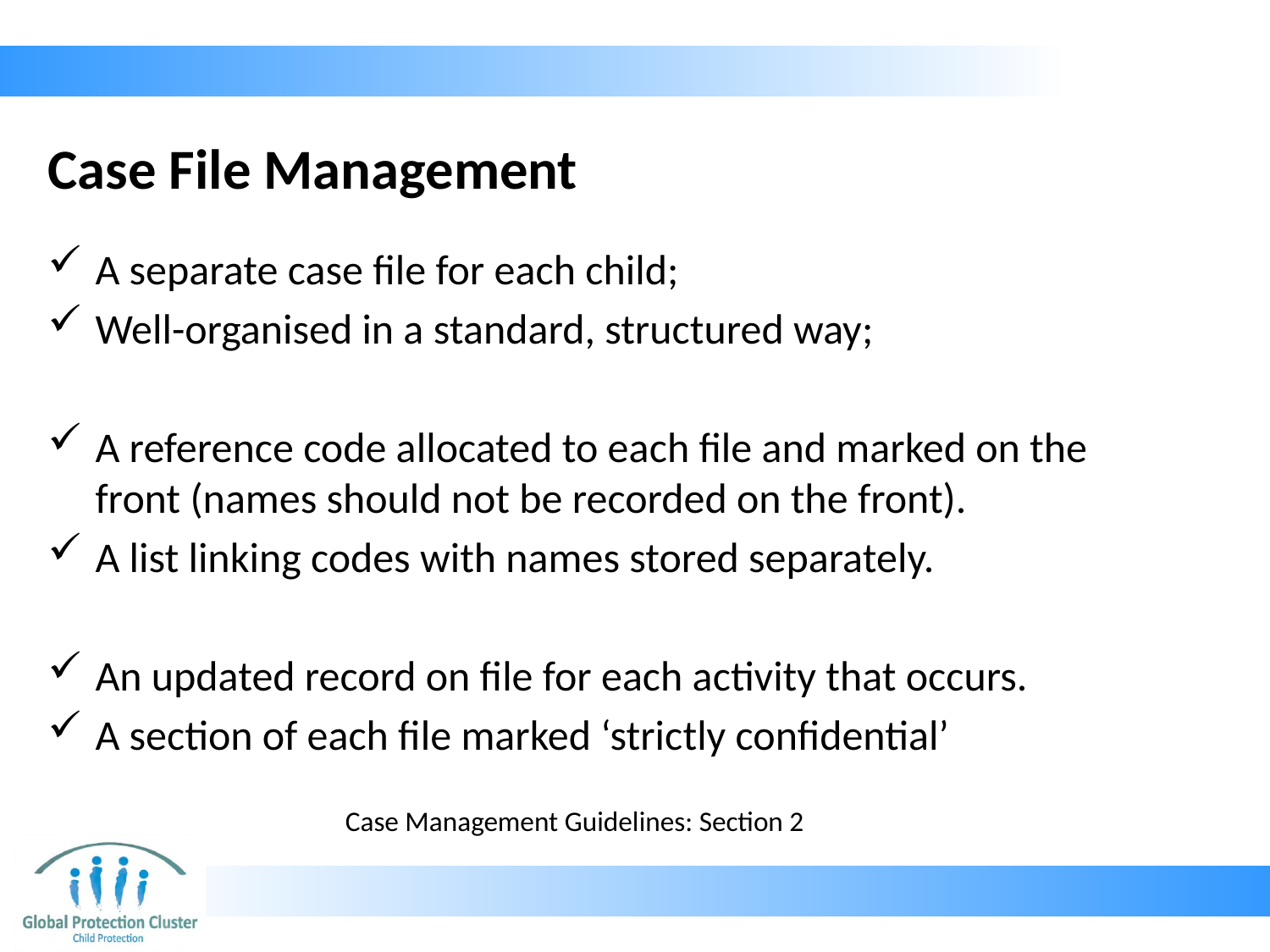

# Case File Management
A separate case file for each child;
Well-organised in a standard, structured way;

A reference code allocated to each file and marked on the front (names should not be recorded on the front).
A list linking codes with names stored separately.

An updated record on file for each activity that occurs.
A section of each file marked ‘strictly confidential’

Case Management Guidelines: Section 2